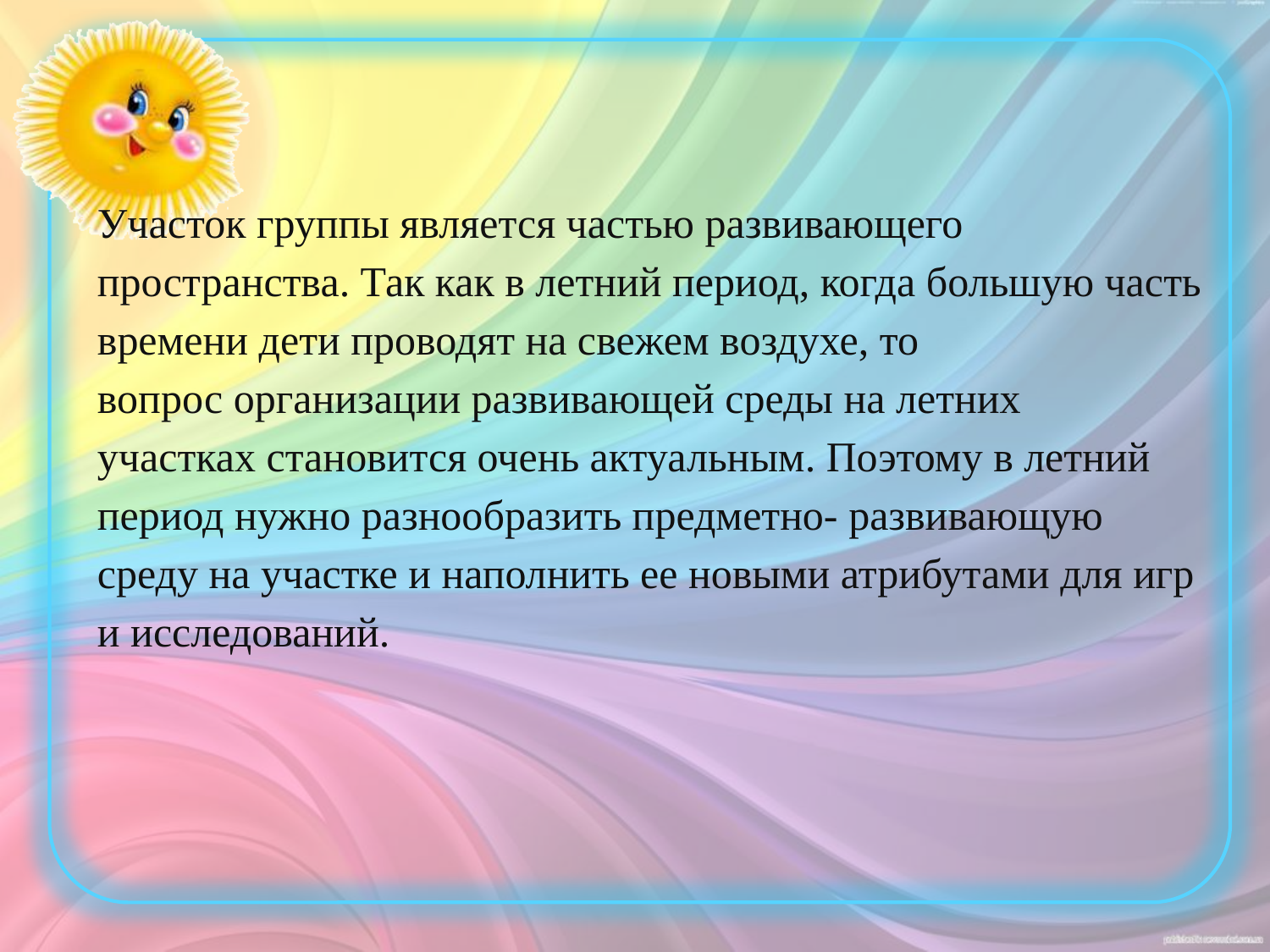

Участок группы является частью развивающего пространства. Так как в летний период, когда большую часть времени дети проводят на свежем воздухе, то вопрос организации развивающей среды на летних участках становится очень актуальным. Поэтому в летний период нужно разнообразить предметно- развивающую среду на участке и наполнить ее новыми атрибутами для игр и исследований.